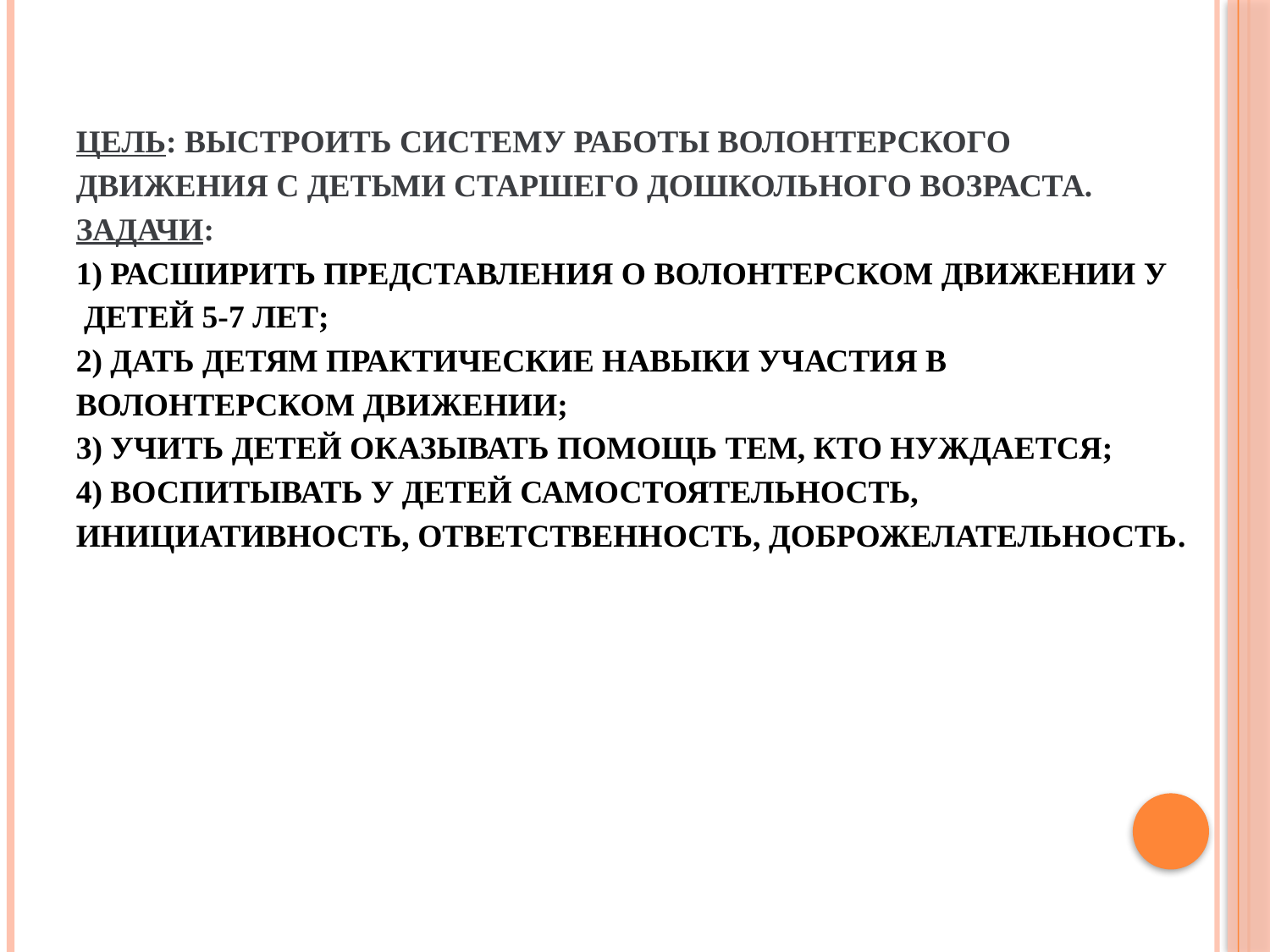

# Цель: выстроить систему работы волонтерского движения с детьми старшего дошкольного возраста. Задачи: 1) Расширить представления о волонтерском движении у  детей 5-7 лет; 2) Дать детям практические навыки участия в волонтерском движении; 3) Учить детей оказывать помощь тем, кто нуждается; 4) Воспитывать у детей самостоятельность, инициативность, ответственность, доброжелательность.